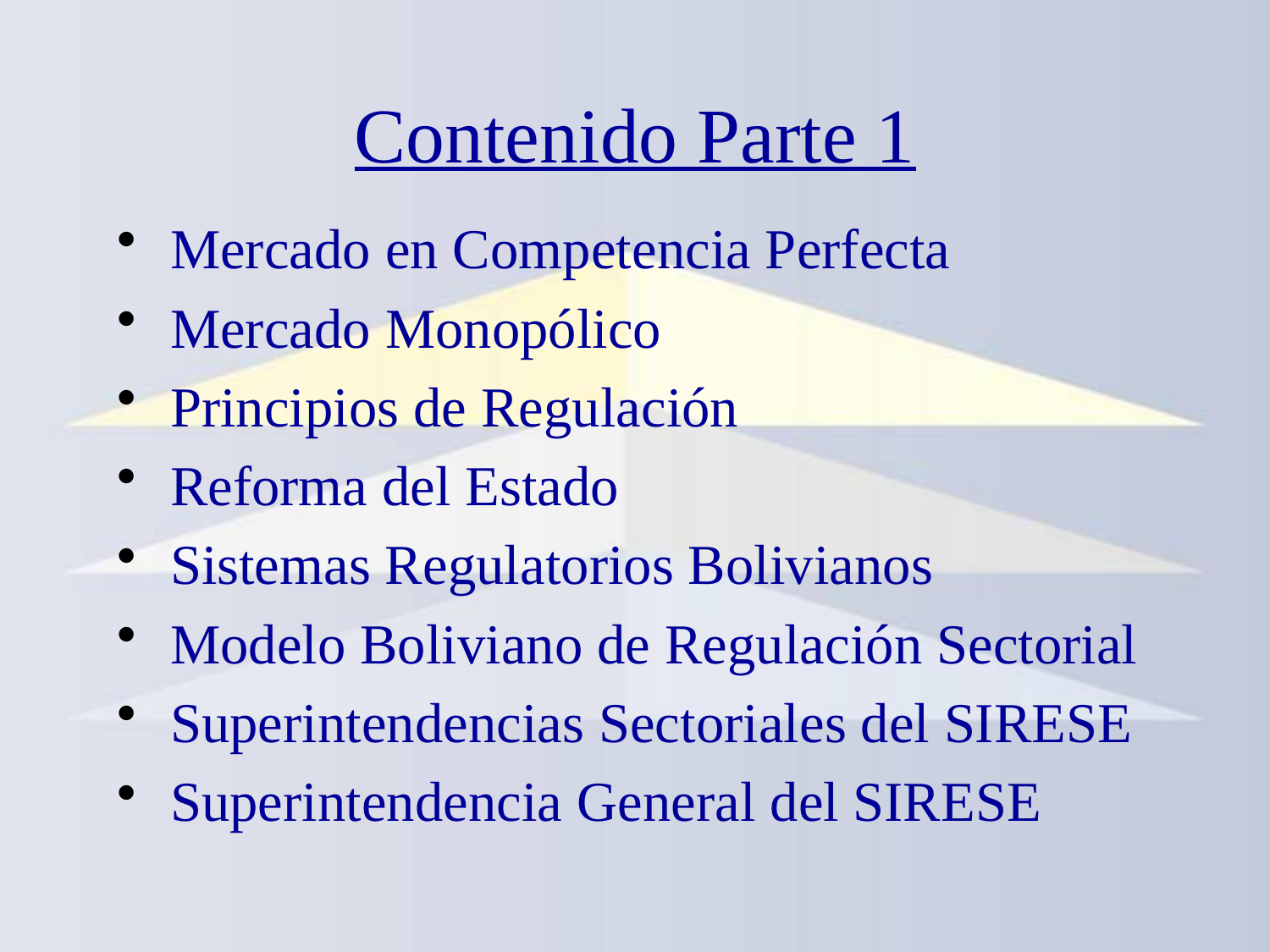

# Contenido Parte 1
Mercado en Competencia Perfecta
Mercado Monopólico
Principios de Regulación
Reforma del Estado
Sistemas Regulatorios Bolivianos
Modelo Boliviano de Regulación Sectorial
Superintendencias Sectoriales del SIRESE
Superintendencia General del SIRESE